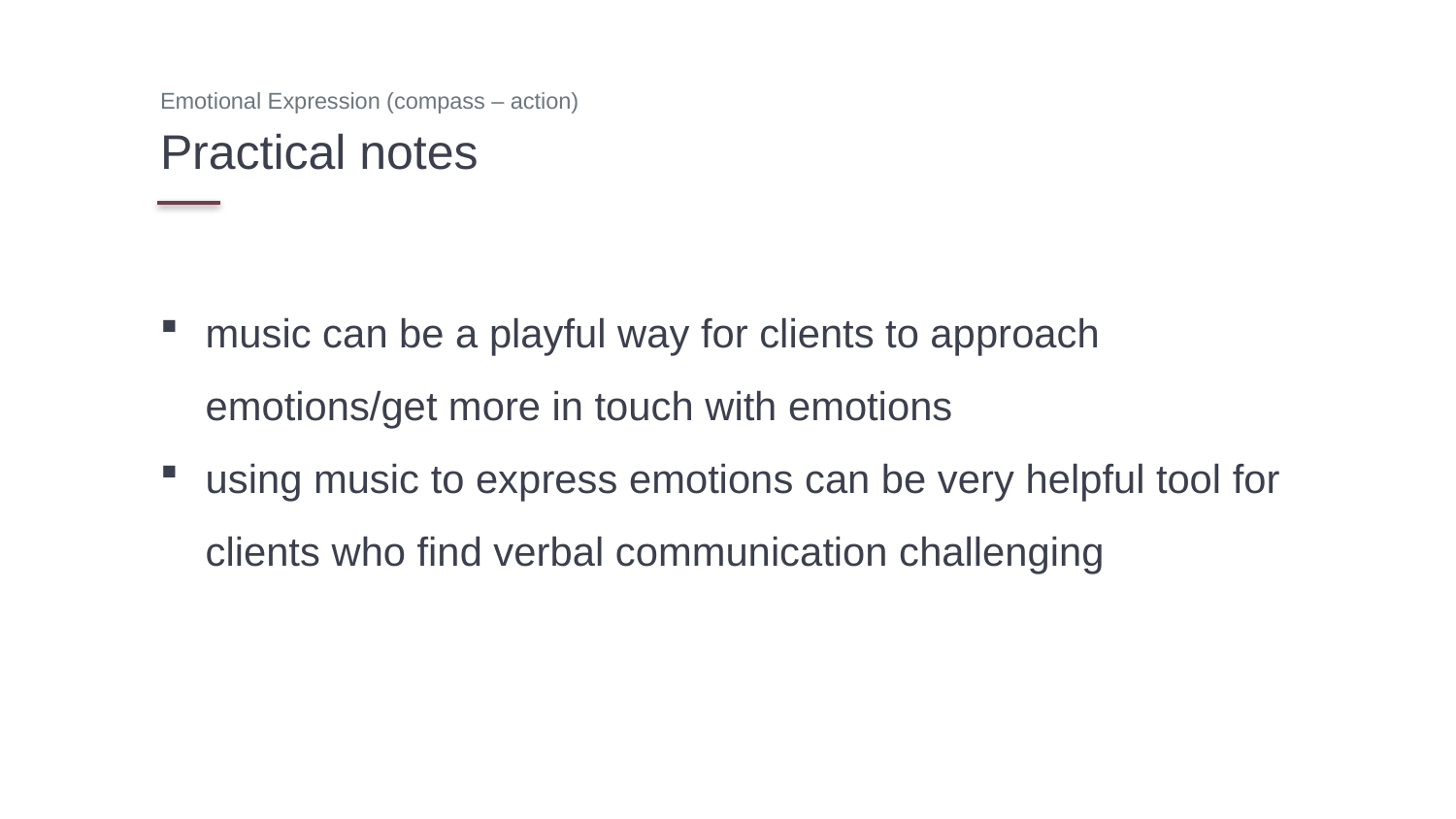

Emotional Expression (compass – action)
# Practical notes
music can be a playful way for clients to approach emotions/get more in touch with emotions
using music to express emotions can be very helpful tool for clients who find verbal communication challenging